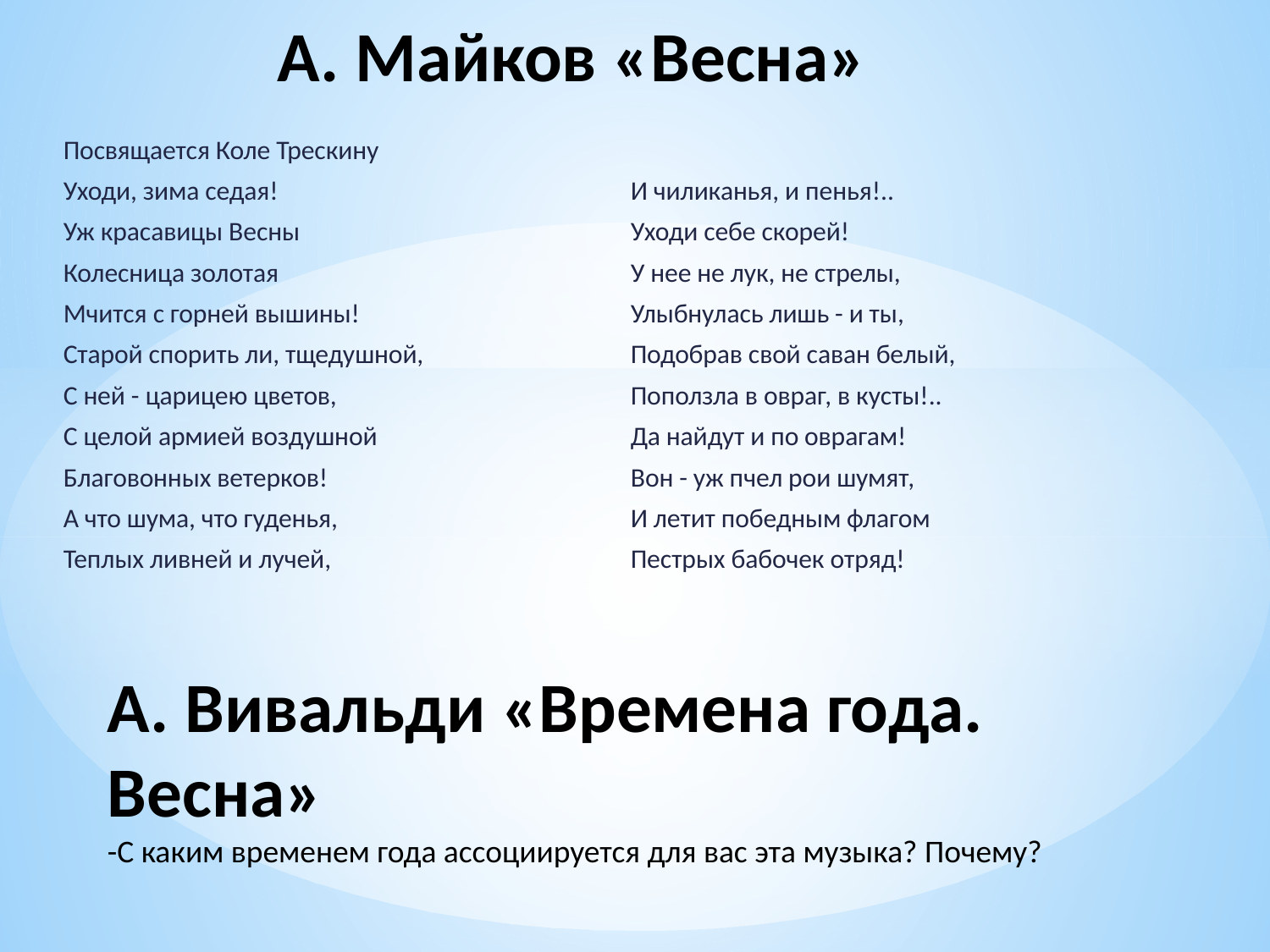

А. Майков «Весна»

Посвящается Коле Трескину
Уходи, зима седая!
Уж красавицы Весны
Колесница золотая
Мчится с горней вышины!
Старой спорить ли, тщедушной,
С ней - царицею цветов,
С целой армией воздушной
Благовонных ветерков!
А что шума, что гуденья,
Теплых ливней и лучей,

И чиликанья, и пенья!..
Уходи себе скорей!
У нее не лук, не стрелы,
Улыбнулась лишь - и ты,
Подобрав свой саван белый,
Поползла в овраг, в кусты!..
Да найдут и по оврагам!
Вон - уж пчел рои шумят,
И летит победным флагом
Пестрых бабочек отряд!

А. Вивальди «Времена года. Весна»
-С каким временем года ассоциируется для вас эта музыка? Почему?